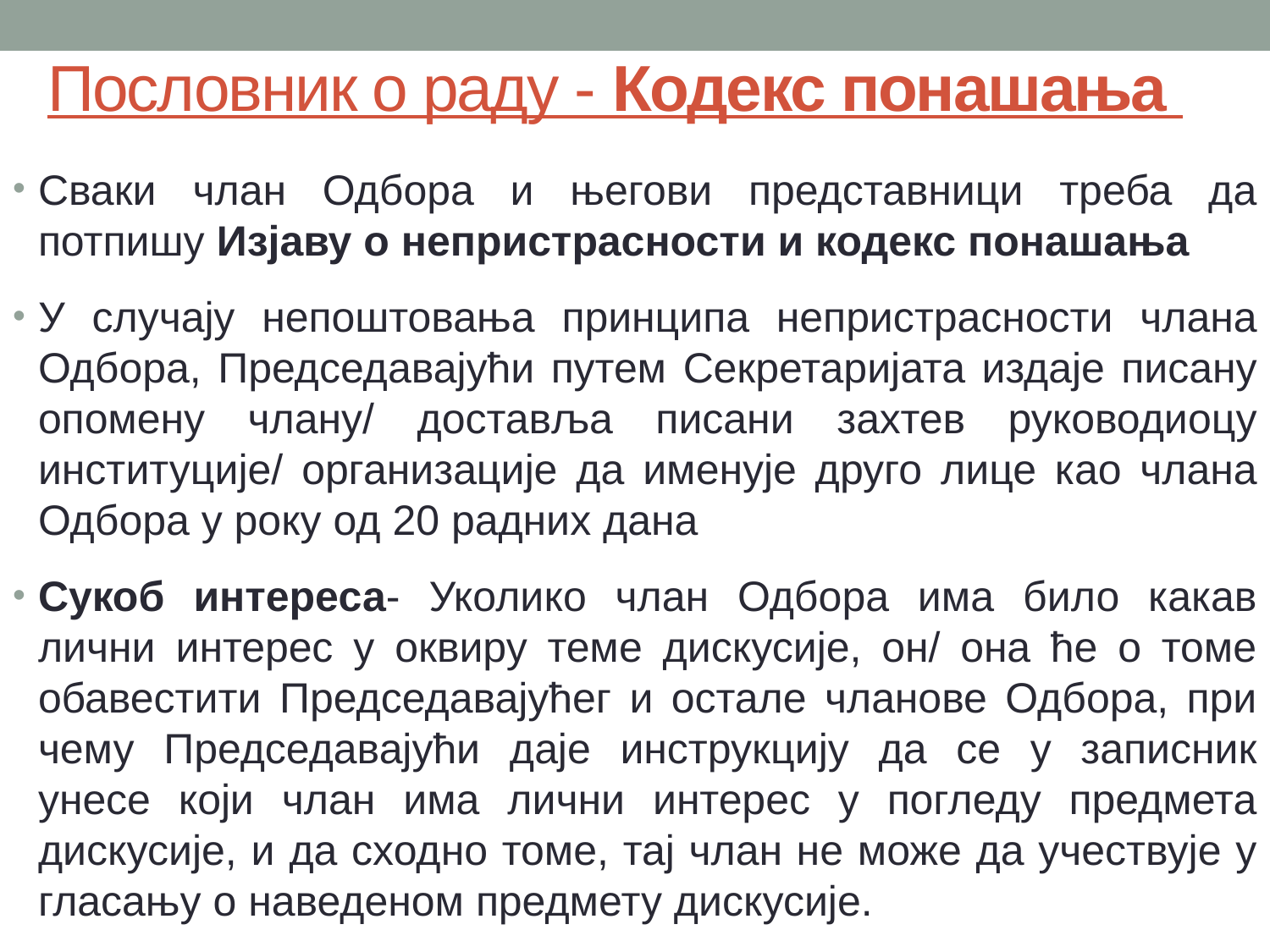

# Пословник о раду - Кодекс понашања
Сваки члан Одбора и његови представници треба да потпишу Изјаву о непристрасности и кодекс понашања

У случају непоштовања принципа непристрасности члана Одбора, Председавајући путем Секретаријата издаје писану опомену члану/ доставља писани захтев руководиоцу институције/ организације да именује друго лице као члана Одбора у року од 20 радних дана

Сукоб интереса- Уколико члан Одбора има било какав лични интерес у оквиру теме дискусије, он/ она ће о томе обавестити Председавајућег и остале чланове Одбора, при чему Председавајући даје инструкцију да се у записник унесе који члан има лични интерес у погледу предмета дискусије, и да сходно томе, тај члан не може да учествује у гласању о наведеном предмету дискусије.